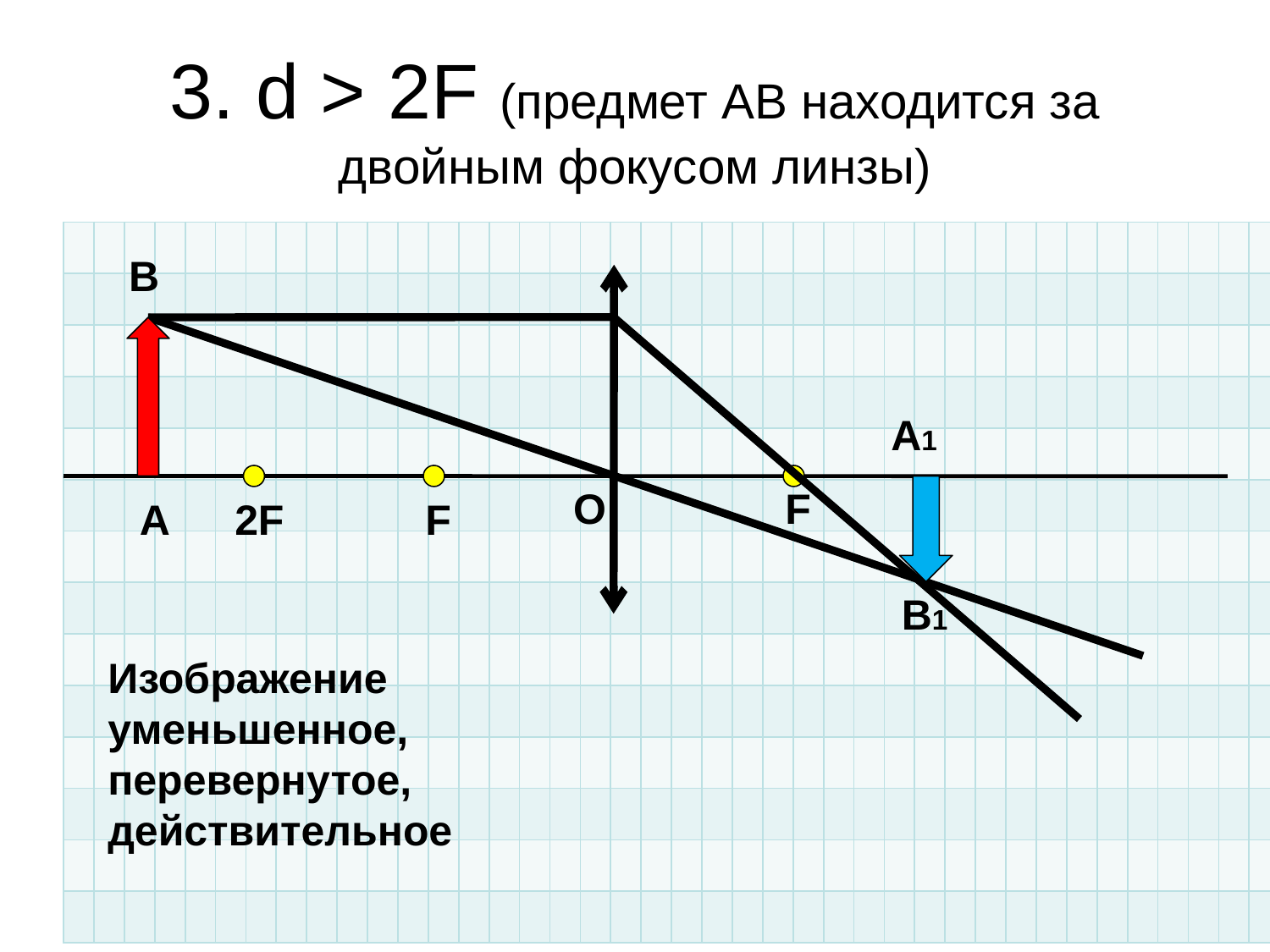

# 3. d > 2F (предмет АВ находится за двойным фокусом линзы)
|  |  |  |  |  |  |  |  |  |  |  |  |  |  |  |  |  |  |  |  |  |  |  |  |  |  |  |  |  |  |  |  |  |  |  |  |  |  |  |  |
| --- | --- | --- | --- | --- | --- | --- | --- | --- | --- | --- | --- | --- | --- | --- | --- | --- | --- | --- | --- | --- | --- | --- | --- | --- | --- | --- | --- | --- | --- | --- | --- | --- | --- | --- | --- | --- | --- | --- | --- |
|  |  |  |  |  |  |  |  |  |  |  |  |  |  |  |  |  |  |  |  |  |  |  |  |  |  |  |  |  |  |  |  |  |  |  |  |  |  |  |  |
|  |  |  |  |  |  |  |  |  |  |  |  |  |  |  |  |  |  |  |  |  |  |  |  |  |  |  |  |  |  |  |  |  |  |  |  |  |  |  |  |
|  |  |  |  |  |  |  |  |  |  |  |  |  |  |  |  |  |  |  |  |  |  |  |  |  |  |  |  |  |  |  |  |  |  |  |  |  |  |  |  |
|  |  |  |  |  |  |  |  |  |  |  |  |  |  |  |  |  |  |  |  |  |  |  |  |  |  |  |  |  |  |  |  |  |  |  |  |  |  |  |  |
|  |  |  |  |  |  |  |  |  |  |  |  |  |  |  |  |  |  |  |  |  |  |  |  |  |  |  |  |  |  |  |  |  |  |  |  |  |  |  |  |
|  |  |  |  |  |  |  |  |  |  |  |  |  |  |  |  |  |  |  |  |  |  |  |  |  |  |  |  |  |  |  |  |  |  |  |  |  |  |  |  |
|  |  |  |  |  |  |  |  |  |  |  |  |  |  |  |  |  |  |  |  |  |  |  |  |  |  |  |  |  |  |  |  |  |  |  |  |  |  |  |  |
|  |  |  |  |  |  |  |  |  |  |  |  |  |  |  |  |  |  |  |  |  |  |  |  |  |  |  |  |  |  |  |  |  |  |  |  |  |  |  |  |
|  |  |  |  |  |  |  |  |  |  |  |  |  |  |  |  |  |  |  |  |  |  |  |  |  |  |  |  |  |  |  |  |  |  |  |  |  |  |  |  |
|  |  |  |  |  |  |  |  |  |  |  |  |  |  |  |  |  |  |  |  |  |  |  |  |  |  |  |  |  |  |  |  |  |  |  |  |  |  |  |  |
|  |  |  |  |  |  |  |  |  |  |  |  |  |  |  |  |  |  |  |  |  |  |  |  |  |  |  |  |  |  |  |  |  |  |  |  |  |  |  |  |
|  |  |  |  |  |  |  |  |  |  |  |  |  |  |  |  |  |  |  |  |  |  |  |  |  |  |  |  |  |  |  |  |  |  |  |  |  |  |  |  |
|  |  |  |  |  |  |  |  |  |  |  |  |  |  |  |  |  |  |  |  |  |  |  |  |  |  |  |  |  |  |  |  |  |  |  |  |  |  |  |  |
B

A1

O
F

A
2F
F
B1
Изображение
уменьшенное,
перевернутое,
действительное